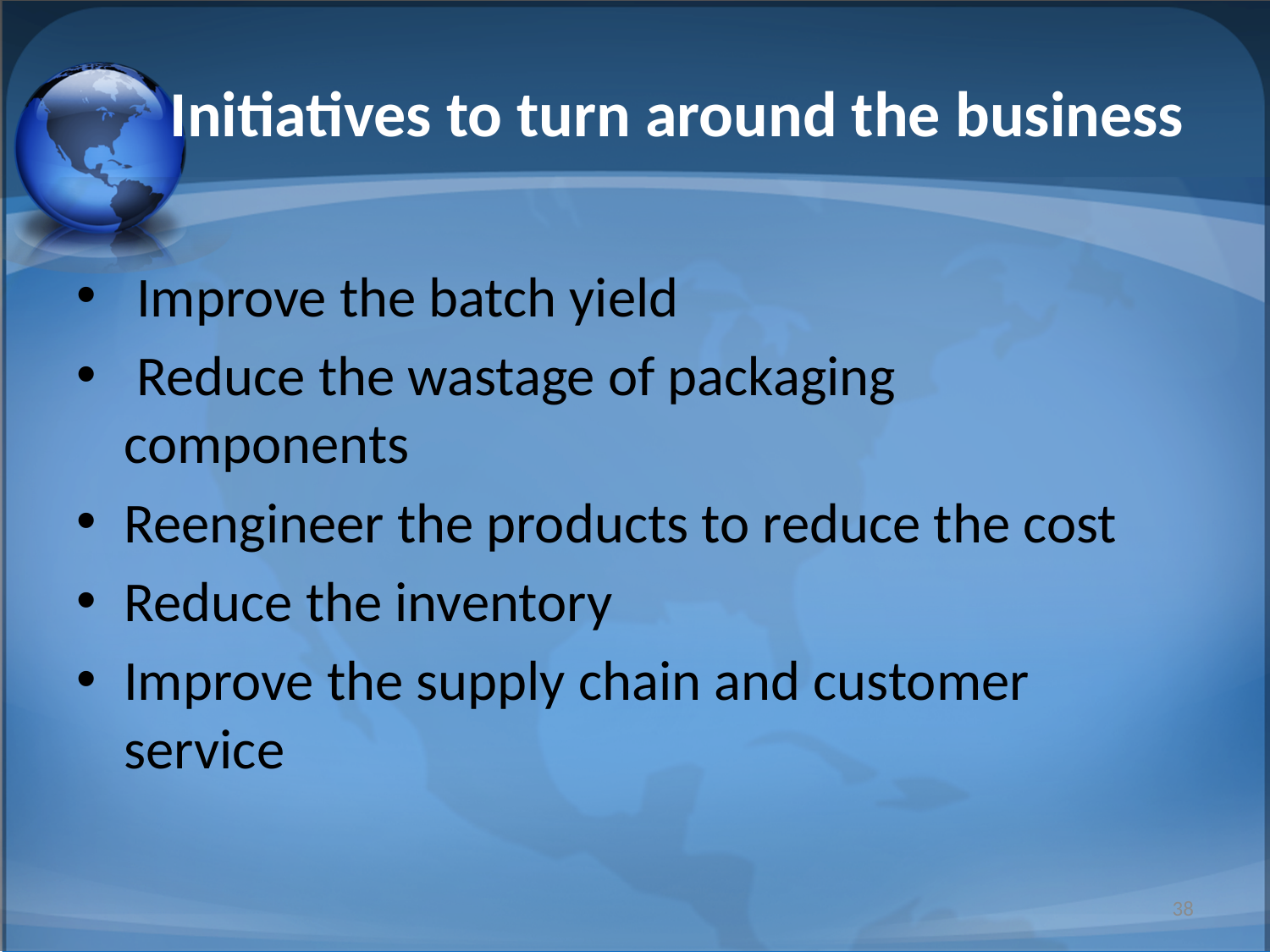

# Initiatives to turn around the business
 Improve the batch yield
 Reduce the wastage of packaging components
Reengineer the products to reduce the cost
Reduce the inventory
Improve the supply chain and customer service

38